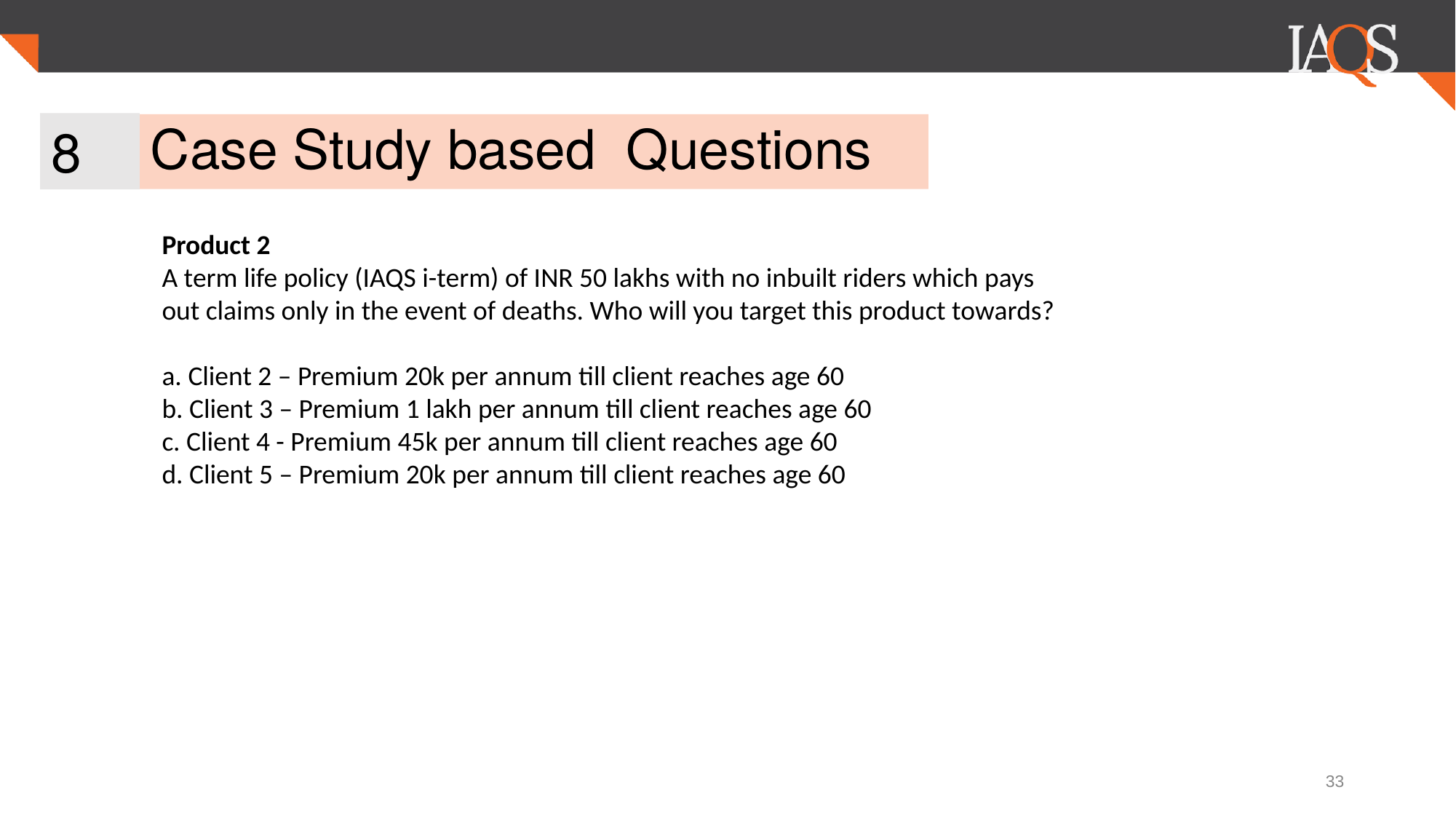

8
# Case Study based  Questions

Product 2
A term life policy (IAQS i-term) of INR 50 lakhs with no inbuilt riders which pays
out claims only in the event of deaths. Who will you target this product towards?

a. Client 2 – Premium 20k per annum till client reaches age 60
b. Client 3 – Premium 1 lakh per annum till client reaches age 60
c. Client 4 - Premium 45k per annum till client reaches age 60
d. Client 5 – Premium 20k per annum till client reaches age 60
33